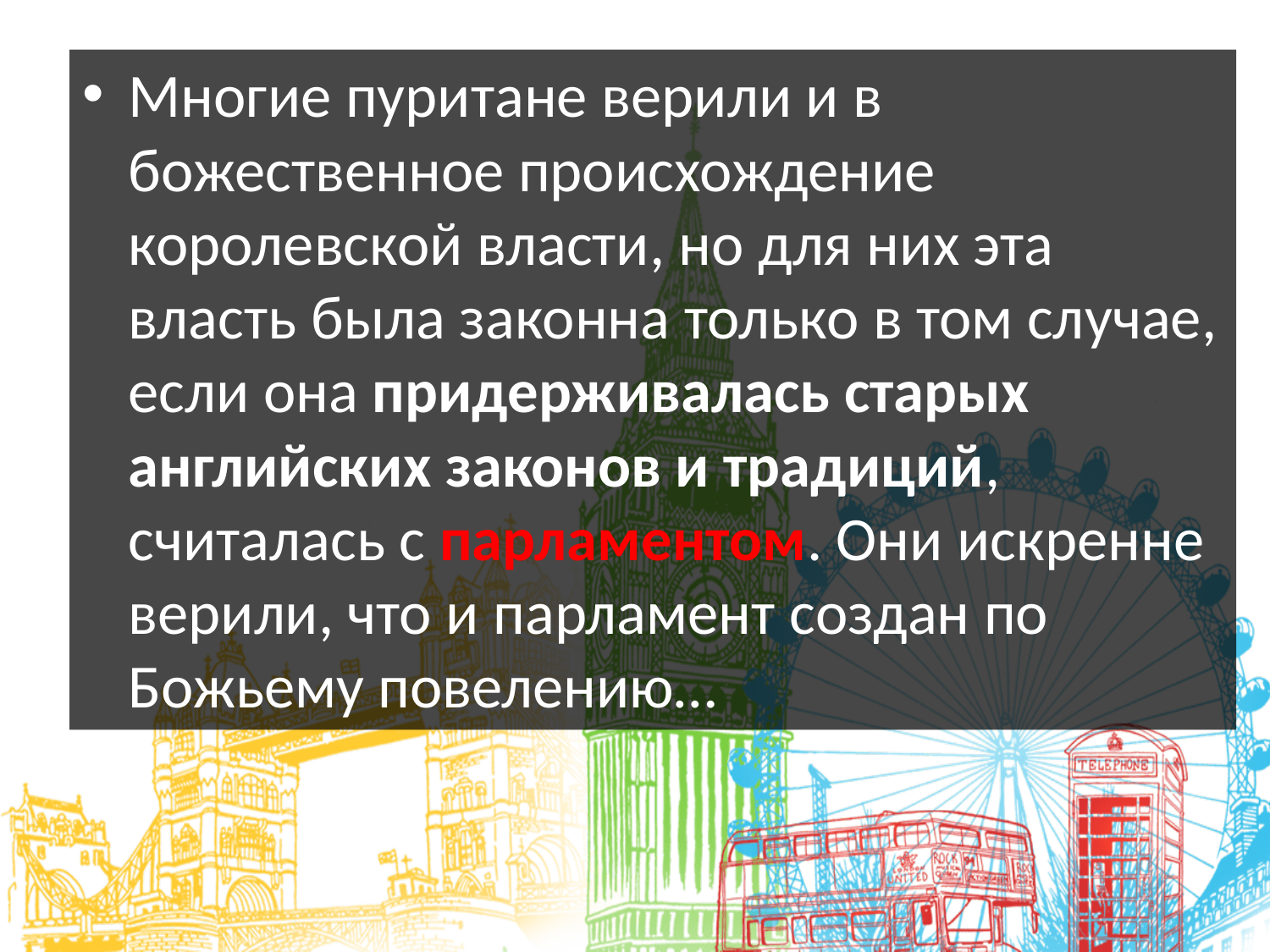

Многие пуритане верили и в божественное происхождение королевской власти, но для них эта власть была законна только в том случае, если она придерживалась старых английских законов и традиций, считалась с парламентом. Они искренне верили, что и парламент создан по Божьему повелению…